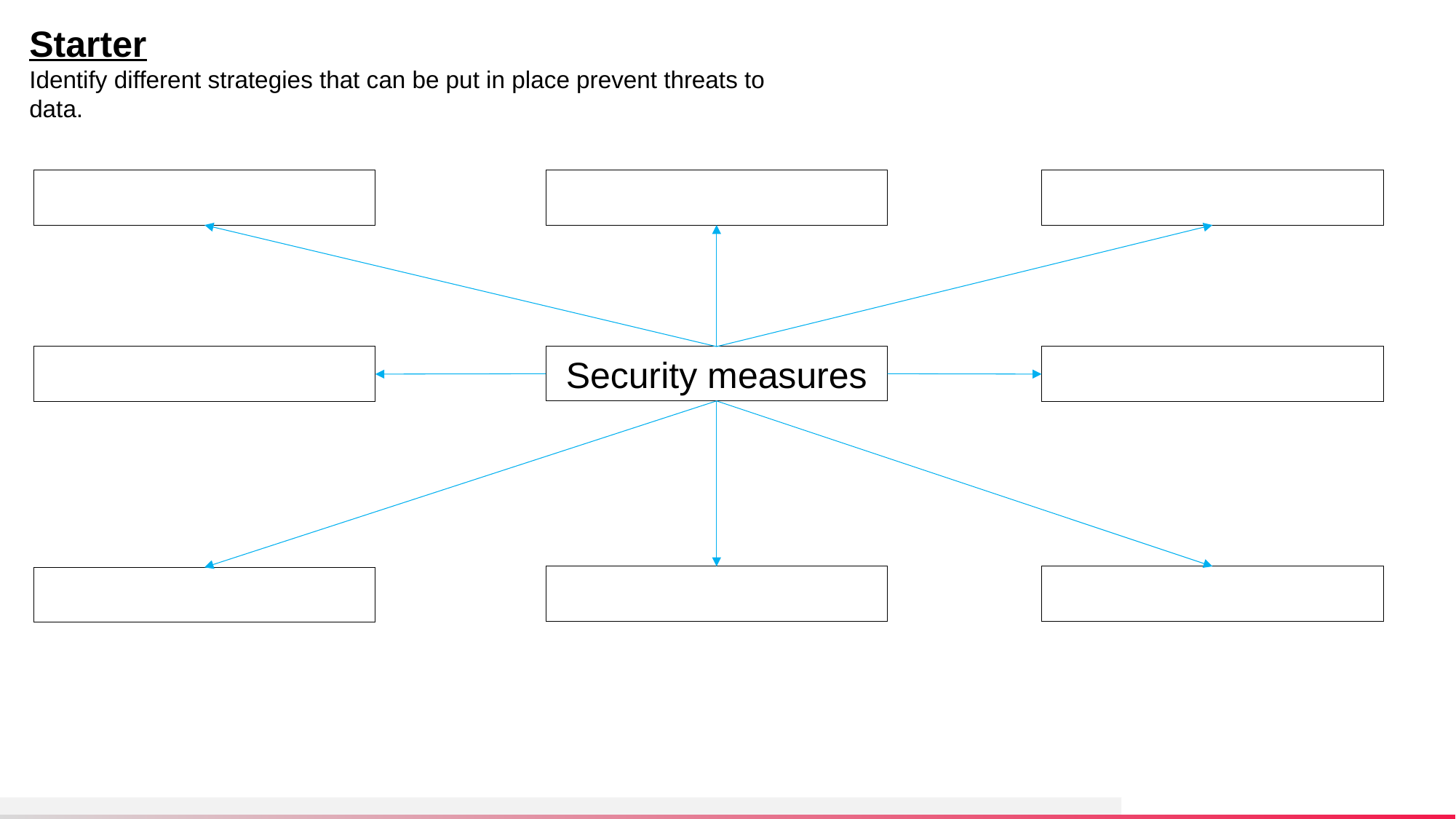

Starter
Identify different strategies that can be put in place prevent threats to data.

Security measures